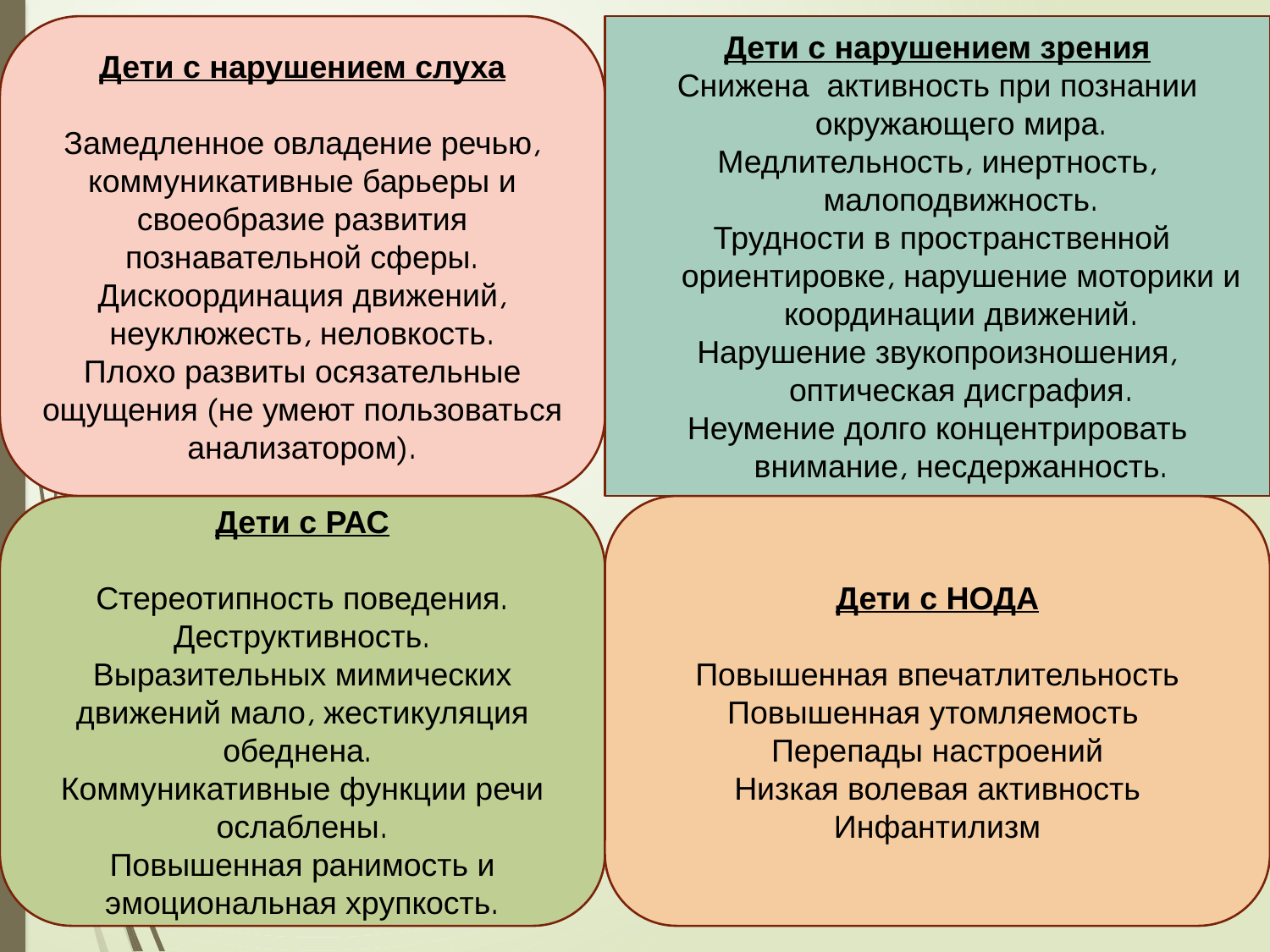

Дети с нарушением слуха

Замедленное овладение речью, коммуникативные барьеры и своеобразие развития познавательной сферы.
Дискоординация движений, неуклюжесть, неловкость.
Плохо развиты осязательные ощущения (не умеют пользоваться анализатором).
Дети с нарушением зрения
Снижена  активность при познании окружающего мира.
Медлительность, инертность, малоподвижность.
 Трудности в пространственной ориентировке, нарушение моторики и координации движений.
Нарушение звукопроизношения, оптическая дисграфия.
Неумение долго концентрировать внимание, несдержанность.
#
Дети с РАС

Стереотипность поведения.
Деструктивность.
Выразительных мимических движений мало, жестикуляция обеднена.
Коммуникативные функции речи ослаблены.
Повышенная ранимость и эмоциональная хрупкость.
Дети с НОДА

Повышенная впечатлительность
Повышенная утомляемость
Перепады настроений
Низкая волевая активность
Инфантилизм